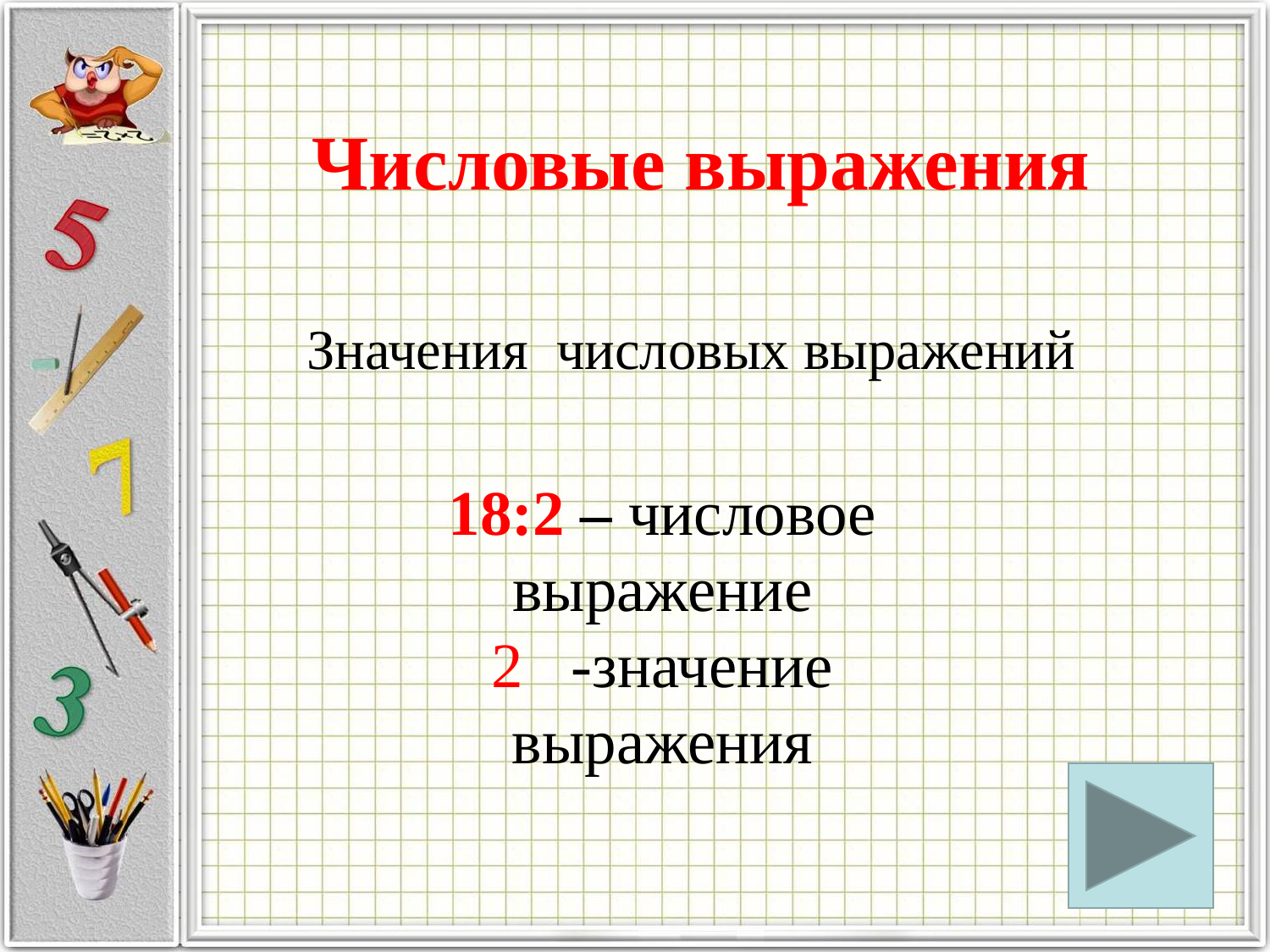

# Числовые выражения
        Значения  числовых выражений
18:2 – числовое выражение
2   -значение выражения